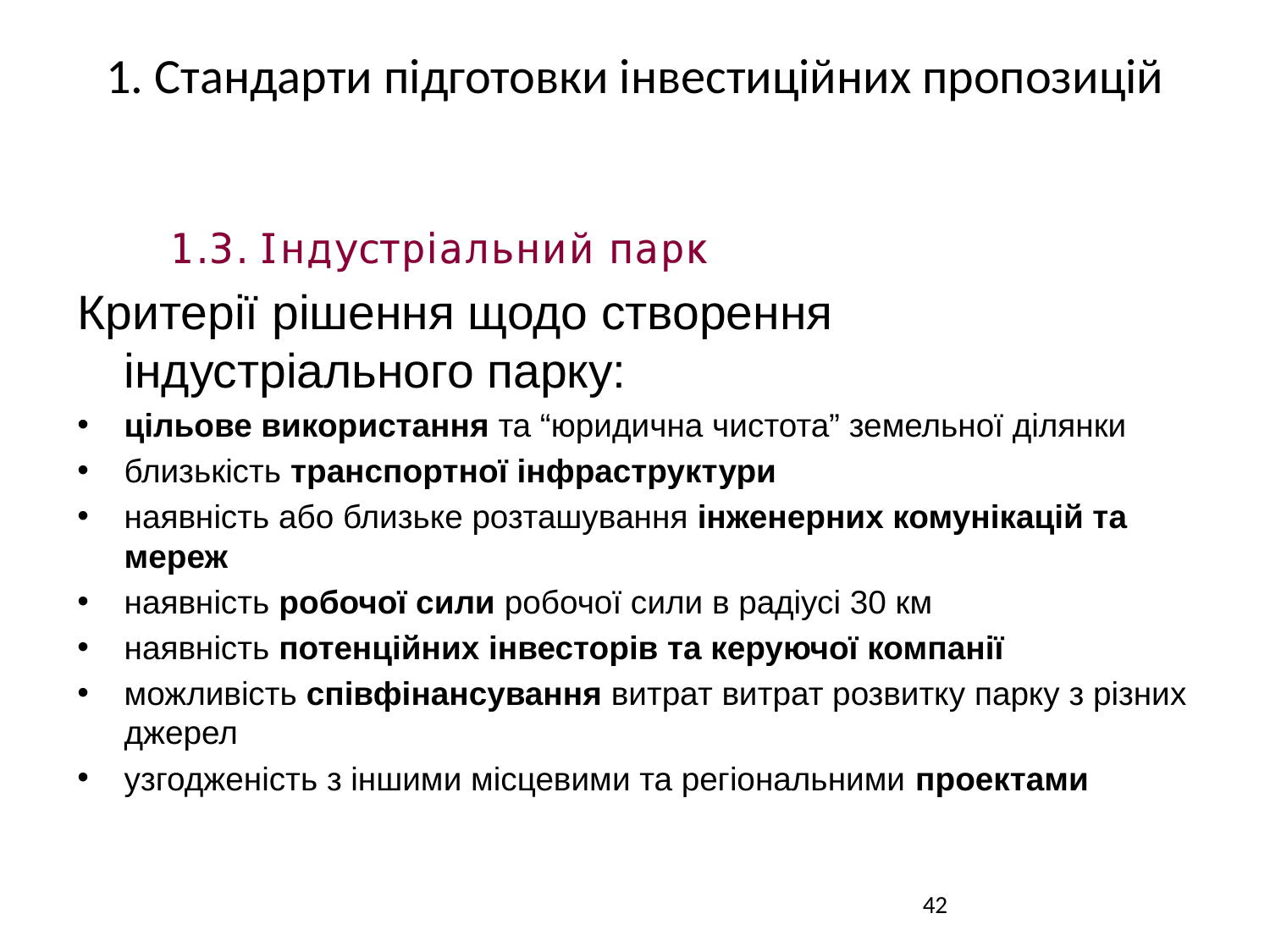

# 1. Стандарти підготовки інвестиційних пропозицій
1.3. Індустріальний парк
Критерії рішення щодо створення індустріального парку:
цільове використання та “юридична чистота” земельної ділянки
близькість транспортної інфраструктури
наявність або близьке розташування інженерних комунікацій та мереж
наявність робочої сили робочої сили в радіусі 30 км
наявність потенційних інвесторів та керуючої компанії
можливість співфінансування витрат витрат розвитку парку з різних джерел
узгодженість з іншими місцевими та регіональними проектами

42